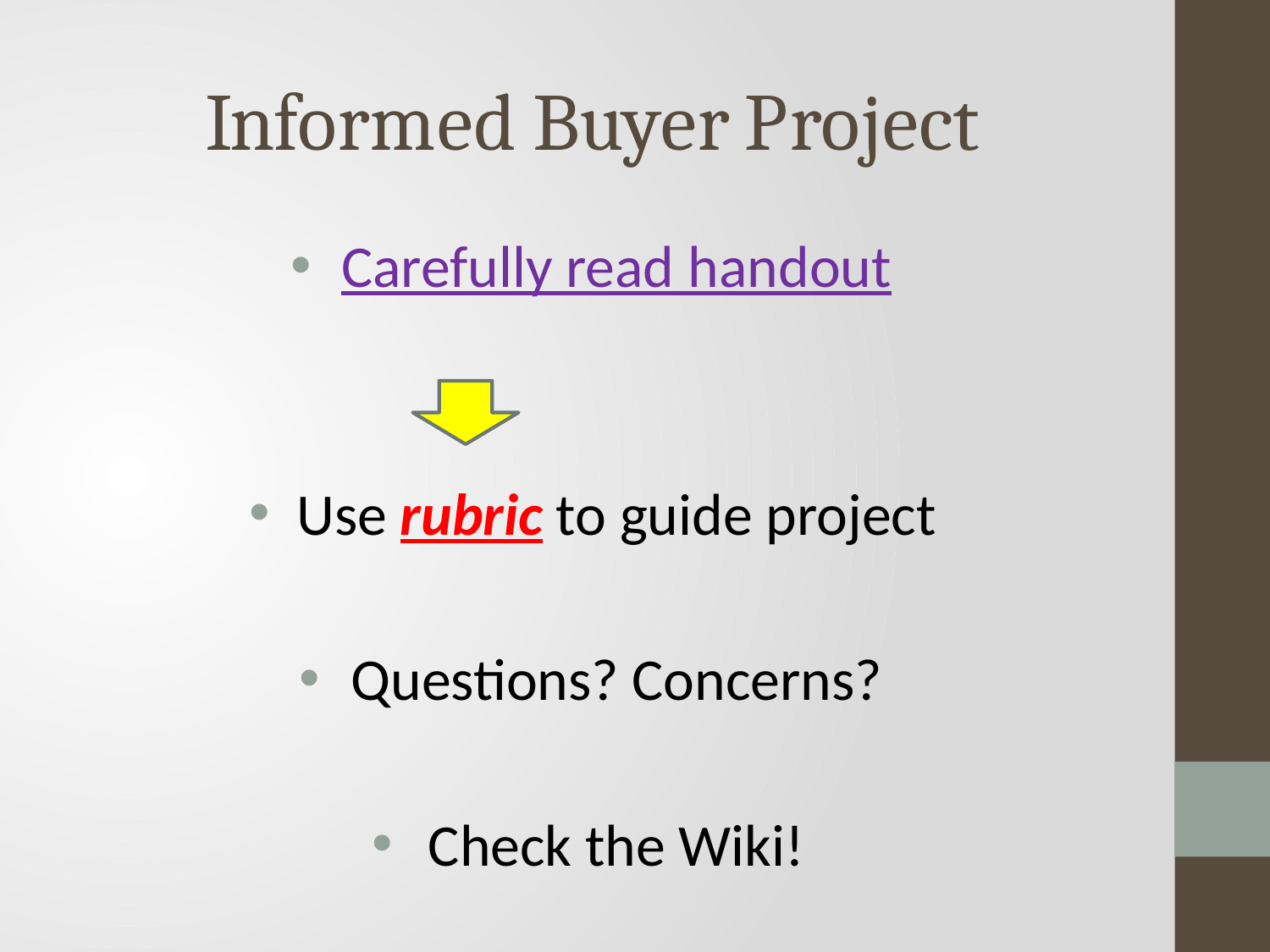

# Informed Buyer Project
Carefully read handout

Use rubric to guide project

Questions? Concerns?

Check the Wiki!